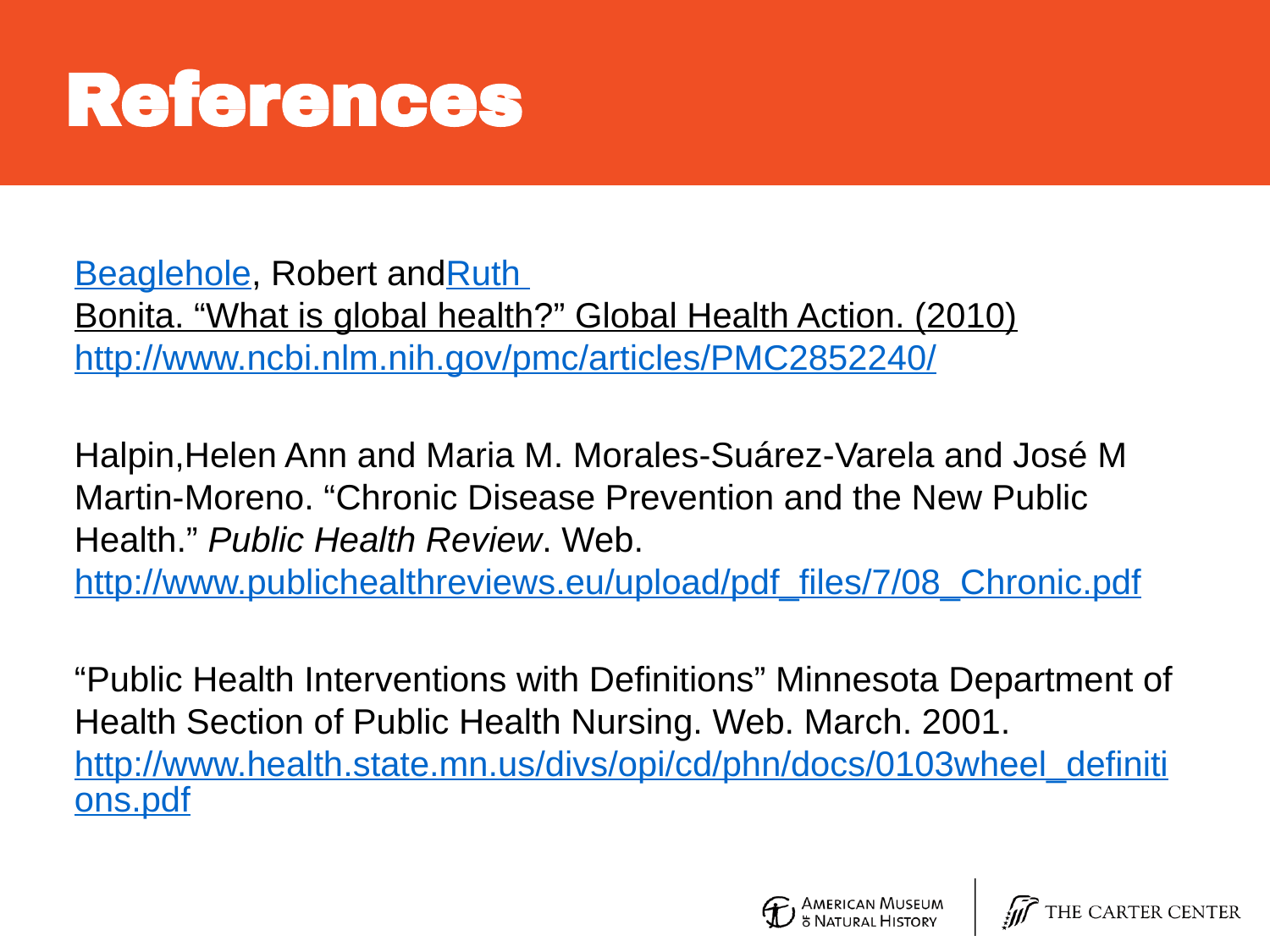

# References
Beaglehole, Robert andRuth Bonita. “What is global health?” Global Health Action. (2010) http://www.ncbi.nlm.nih.gov/pmc/articles/PMC2852240/

Halpin,Helen Ann and Maria M. Morales-Suárez-Varela and José M Martin-Moreno. “Chronic Disease Prevention and the New Public Health.” Public Health Review. Web.  http://www.publichealthreviews.eu/upload/pdf_files/7/08_Chronic.pdf

“Public Health Interventions with Definitions” Minnesota Department of Health Section of Public Health Nursing. Web. March. 2001. http://www.health.state.mn.us/divs/opi/cd/phn/docs/0103wheel_definitions.pdf